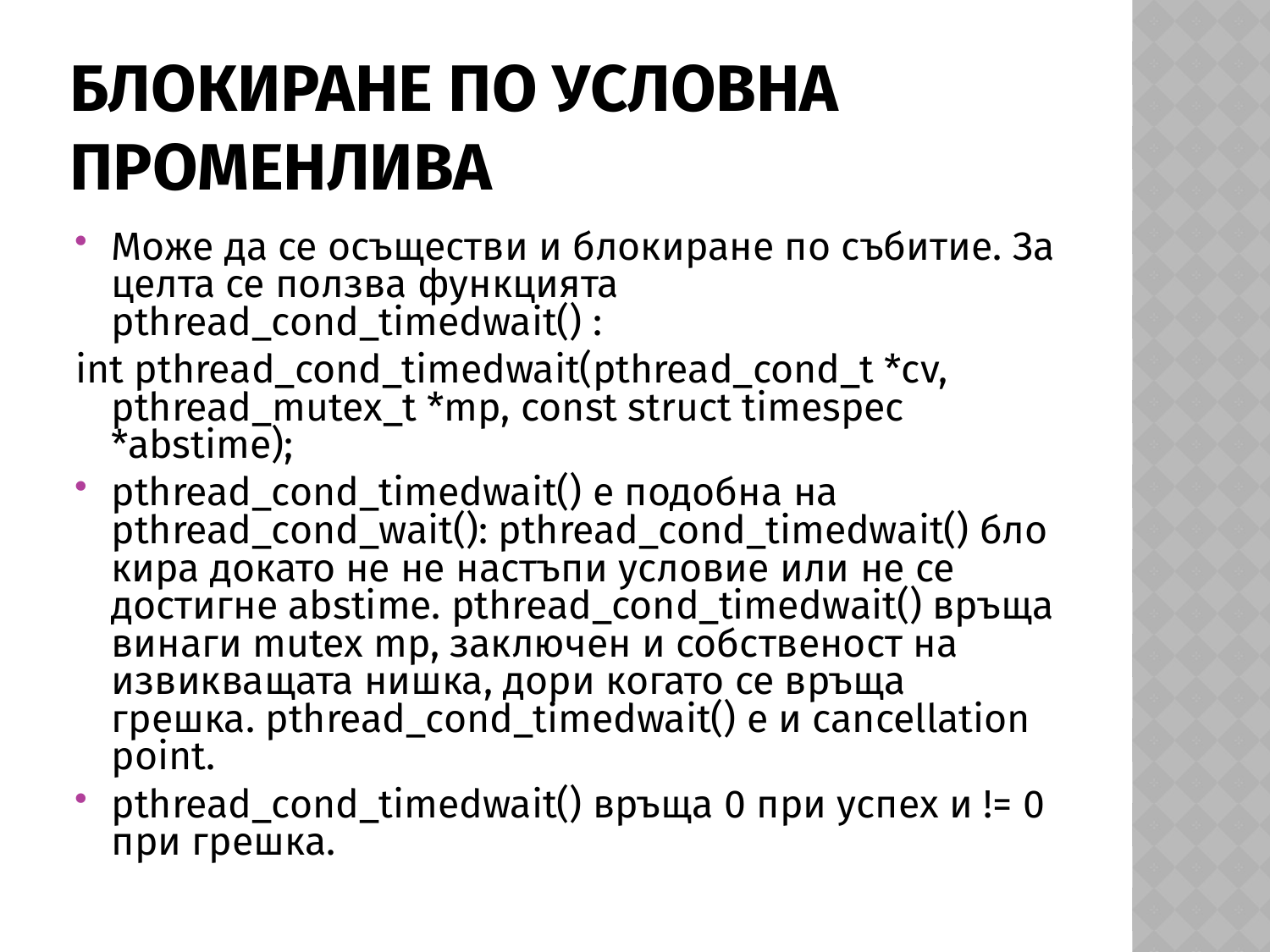

# Блокиране по условна променлива
Може да се осъществи и блокиране по събитие. За целта се ползва функцията pthread_cond_timedwait() :
int pthread_cond_timedwait(pthread_cond_t *cv, pthread_mutex_t *mp, const struct timespec *abstime);
pthread_cond_timedwait() е подобна на pthread_cond_wait(): pthread_cond_timedwait() блокира докато не не настъпи условие или не се достигне abstime. pthread_cond_timedwait() връща винаги mutex mp, заключен и собственост на извикващата нишка, дори когато се връща грешка. pthread_cond_timedwait() е и cancellation point.
pthread_cond_timedwait() връща 0 при успех и != 0 при грешка.